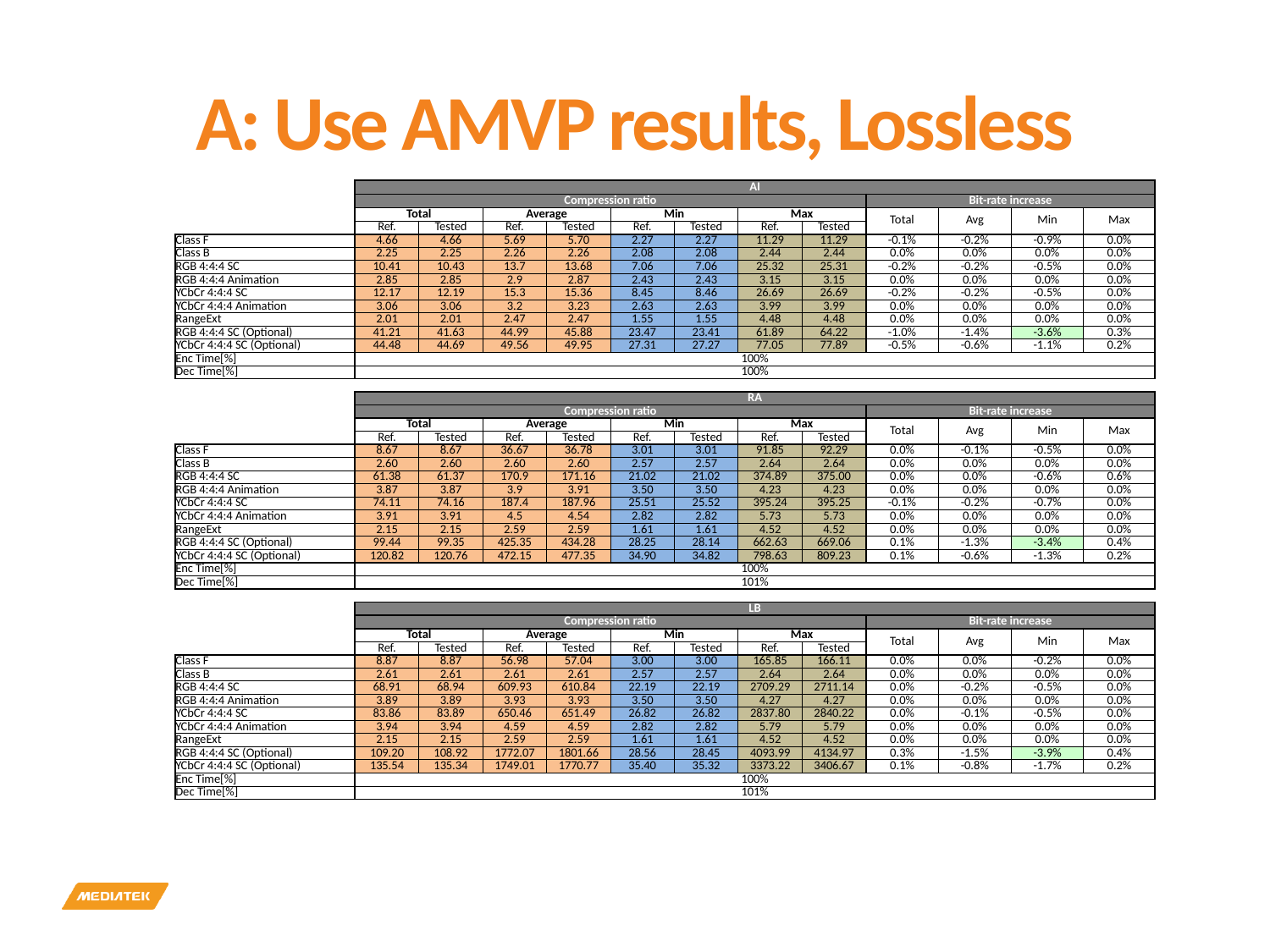

# A: Use AMVP results, Lossless
|  | AI |  |  |  |  |  |  |  |  |  |  |  |
| --- | --- | --- | --- | --- | --- | --- | --- | --- | --- | --- | --- | --- |
|  | Compression ratio |  |  |  |  |  |  |  | Bit-rate increase |  |  |  |
|  | Total |  | Average |  | Min |  | Max |  | Total | Avg | Min | Max |
|  | Ref. | Tested | Ref. | Tested | Ref. | Tested | Ref. | Tested |  |  |  |  |
| Class F | 4.66 | 4.66 | 5.69 | 5.70 | 2.27 | 2.27 | 11.29 | 11.29 | -0.1% | -0.2% | -0.9% | 0.0% |
| Class B | 2.25 | 2.25 | 2.26 | 2.26 | 2.08 | 2.08 | 2.44 | 2.44 | 0.0% | 0.0% | 0.0% | 0.0% |
| RGB 4:4:4 SC | 10.41 | 10.43 | 13.7 | 13.68 | 7.06 | 7.06 | 25.32 | 25.31 | -0.2% | -0.2% | -0.5% | 0.0% |
| RGB 4:4:4 Animation | 2.85 | 2.85 | 2.9 | 2.87 | 2.43 | 2.43 | 3.15 | 3.15 | 0.0% | 0.0% | 0.0% | 0.0% |
| YCbCr 4:4:4 SC | 12.17 | 12.19 | 15.3 | 15.36 | 8.45 | 8.46 | 26.69 | 26.69 | -0.2% | -0.2% | -0.5% | 0.0% |
| YCbCr 4:4:4 Animation | 3.06 | 3.06 | 3.2 | 3.23 | 2.63 | 2.63 | 3.99 | 3.99 | 0.0% | 0.0% | 0.0% | 0.0% |
| RangeExt | 2.01 | 2.01 | 2.47 | 2.47 | 1.55 | 1.55 | 4.48 | 4.48 | 0.0% | 0.0% | 0.0% | 0.0% |
| RGB 4:4:4 SC (Optional) | 41.21 | 41.63 | 44.99 | 45.88 | 23.47 | 23.41 | 61.89 | 64.22 | -1.0% | -1.4% | -3.6% | 0.3% |
| YCbCr 4:4:4 SC (Optional) | 44.48 | 44.69 | 49.56 | 49.95 | 27.31 | 27.27 | 77.05 | 77.89 | -0.5% | -0.6% | -1.1% | 0.2% |
| Enc Time[%] | 100% |  |  |  |  |  |  |  |  |  |  |  |
| Dec Time[%] | 100% |  |  |  |  |  |  |  |  |  |  |  |
|  |  |  |  |  |  |  |  |  |  |  |  |  |
|  | RA |  |  |  |  |  |  |  |  |  |  |  |
|  | Compression ratio |  |  |  |  |  |  |  | Bit-rate increase |  |  |  |
|  | Total |  | Average |  | Min |  | Max |  | Total | Avg | Min | Max |
|  | Ref. | Tested | Ref. | Tested | Ref. | Tested | Ref. | Tested |  |  |  |  |
| Class F | 8.67 | 8.67 | 36.67 | 36.78 | 3.01 | 3.01 | 91.85 | 92.29 | 0.0% | -0.1% | -0.5% | 0.0% |
| Class B | 2.60 | 2.60 | 2.60 | 2.60 | 2.57 | 2.57 | 2.64 | 2.64 | 0.0% | 0.0% | 0.0% | 0.0% |
| RGB 4:4:4 SC | 61.38 | 61.37 | 170.9 | 171.16 | 21.02 | 21.02 | 374.89 | 375.00 | 0.0% | 0.0% | -0.6% | 0.6% |
| RGB 4:4:4 Animation | 3.87 | 3.87 | 3.9 | 3.91 | 3.50 | 3.50 | 4.23 | 4.23 | 0.0% | 0.0% | 0.0% | 0.0% |
| YCbCr 4:4:4 SC | 74.11 | 74.16 | 187.4 | 187.96 | 25.51 | 25.52 | 395.24 | 395.25 | -0.1% | -0.2% | -0.7% | 0.0% |
| YCbCr 4:4:4 Animation | 3.91 | 3.91 | 4.5 | 4.54 | 2.82 | 2.82 | 5.73 | 5.73 | 0.0% | 0.0% | 0.0% | 0.0% |
| RangeExt | 2.15 | 2.15 | 2.59 | 2.59 | 1.61 | 1.61 | 4.52 | 4.52 | 0.0% | 0.0% | 0.0% | 0.0% |
| RGB 4:4:4 SC (Optional) | 99.44 | 99.35 | 425.35 | 434.28 | 28.25 | 28.14 | 662.63 | 669.06 | 0.1% | -1.3% | -3.4% | 0.4% |
| YCbCr 4:4:4 SC (Optional) | 120.82 | 120.76 | 472.15 | 477.35 | 34.90 | 34.82 | 798.63 | 809.23 | 0.1% | -0.6% | -1.3% | 0.2% |
| Enc Time[%] | 100% |  |  |  |  |  |  |  |  |  |  |  |
| Dec Time[%] | 101% |  |  |  |  |  |  |  |  |  |  |  |
|  |  |  |  |  |  |  |  |  |  |  |  |  |
|  | LB |  |  |  |  |  |  |  |  |  |  |  |
|  | Compression ratio |  |  |  |  |  |  |  | Bit-rate increase |  |  |  |
|  | Total |  | Average |  | Min |  | Max |  | Total | Avg | Min | Max |
|  | Ref. | Tested | Ref. | Tested | Ref. | Tested | Ref. | Tested |  |  |  |  |
| Class F | 8.87 | 8.87 | 56.98 | 57.04 | 3.00 | 3.00 | 165.85 | 166.11 | 0.0% | 0.0% | -0.2% | 0.0% |
| Class B | 2.61 | 2.61 | 2.61 | 2.61 | 2.57 | 2.57 | 2.64 | 2.64 | 0.0% | 0.0% | 0.0% | 0.0% |
| RGB 4:4:4 SC | 68.91 | 68.94 | 609.93 | 610.84 | 22.19 | 22.19 | 2709.29 | 2711.14 | 0.0% | -0.2% | -0.5% | 0.0% |
| RGB 4:4:4 Animation | 3.89 | 3.89 | 3.93 | 3.93 | 3.50 | 3.50 | 4.27 | 4.27 | 0.0% | 0.0% | 0.0% | 0.0% |
| YCbCr 4:4:4 SC | 83.86 | 83.89 | 650.46 | 651.49 | 26.82 | 26.82 | 2837.80 | 2840.22 | 0.0% | -0.1% | -0.5% | 0.0% |
| YCbCr 4:4:4 Animation | 3.94 | 3.94 | 4.59 | 4.59 | 2.82 | 2.82 | 5.79 | 5.79 | 0.0% | 0.0% | 0.0% | 0.0% |
| RangeExt | 2.15 | 2.15 | 2.59 | 2.59 | 1.61 | 1.61 | 4.52 | 4.52 | 0.0% | 0.0% | 0.0% | 0.0% |
| RGB 4:4:4 SC (Optional) | 109.20 | 108.92 | 1772.07 | 1801.66 | 28.56 | 28.45 | 4093.99 | 4134.97 | 0.3% | -1.5% | -3.9% | 0.4% |
| YCbCr 4:4:4 SC (Optional) | 135.54 | 135.34 | 1749.01 | 1770.77 | 35.40 | 35.32 | 3373.22 | 3406.67 | 0.1% | -0.8% | -1.7% | 0.2% |
| Enc Time[%] | 100% |  |  |  |  |  |  |  |  |  |  |  |
| Dec Time[%] | 101% |  |  |  |  |  |  |  |  |  |  |  |